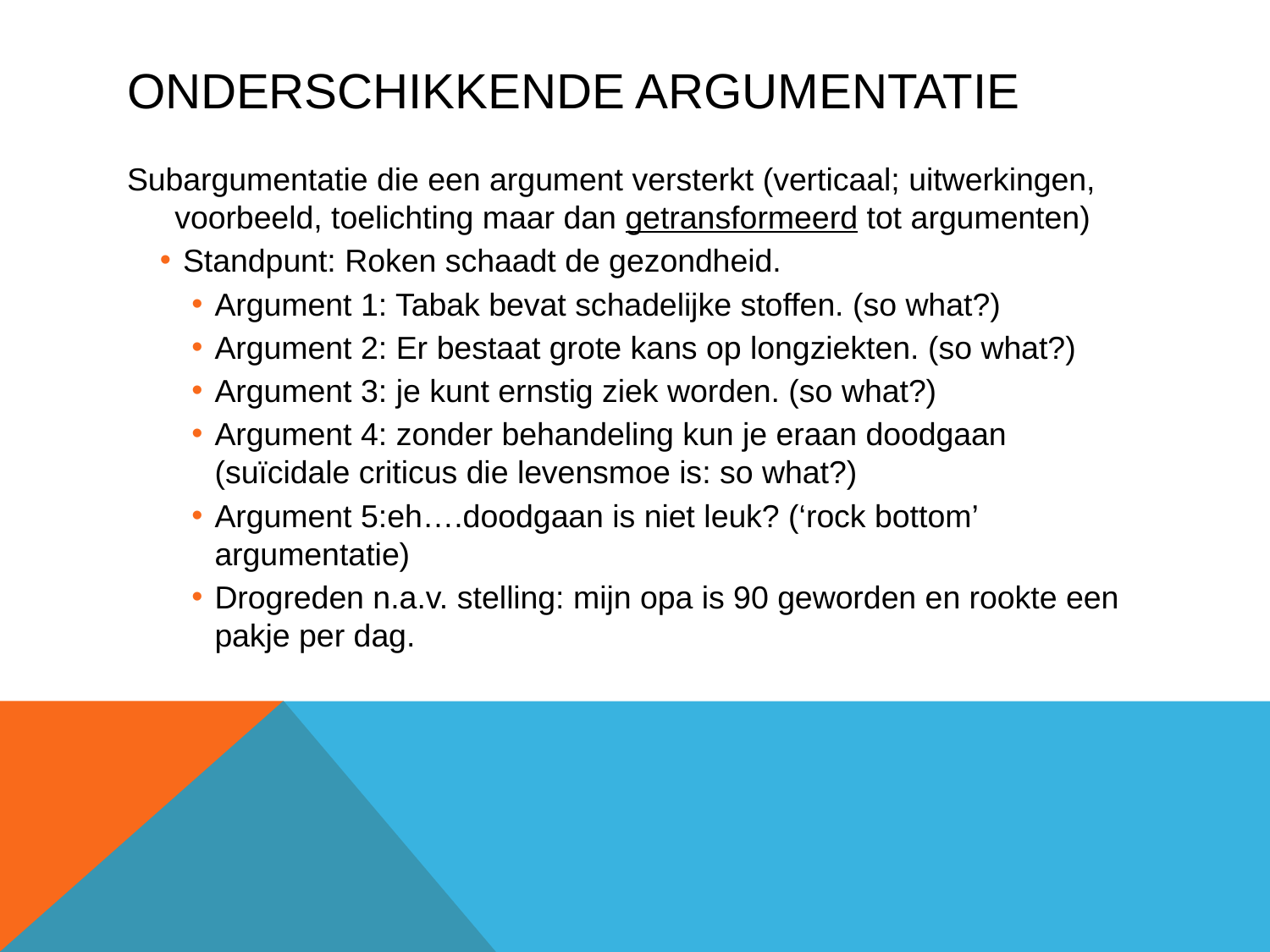

# Onderschikkende argumentatie
Subargumentatie die een argument versterkt (verticaal; uitwerkingen, voorbeeld, toelichting maar dan getransformeerd tot argumenten)
Standpunt: Roken schaadt de gezondheid.
Argument 1: Tabak bevat schadelijke stoffen. (so what?)
Argument 2: Er bestaat grote kans op longziekten. (so what?)
Argument 3: je kunt ernstig ziek worden. (so what?)
Argument 4: zonder behandeling kun je eraan doodgaan (suïcidale criticus die levensmoe is: so what?)
Argument 5:eh….doodgaan is niet leuk? (‘rock bottom’ argumentatie)
Drogreden n.a.v. stelling: mijn opa is 90 geworden en rookte een pakje per dag.